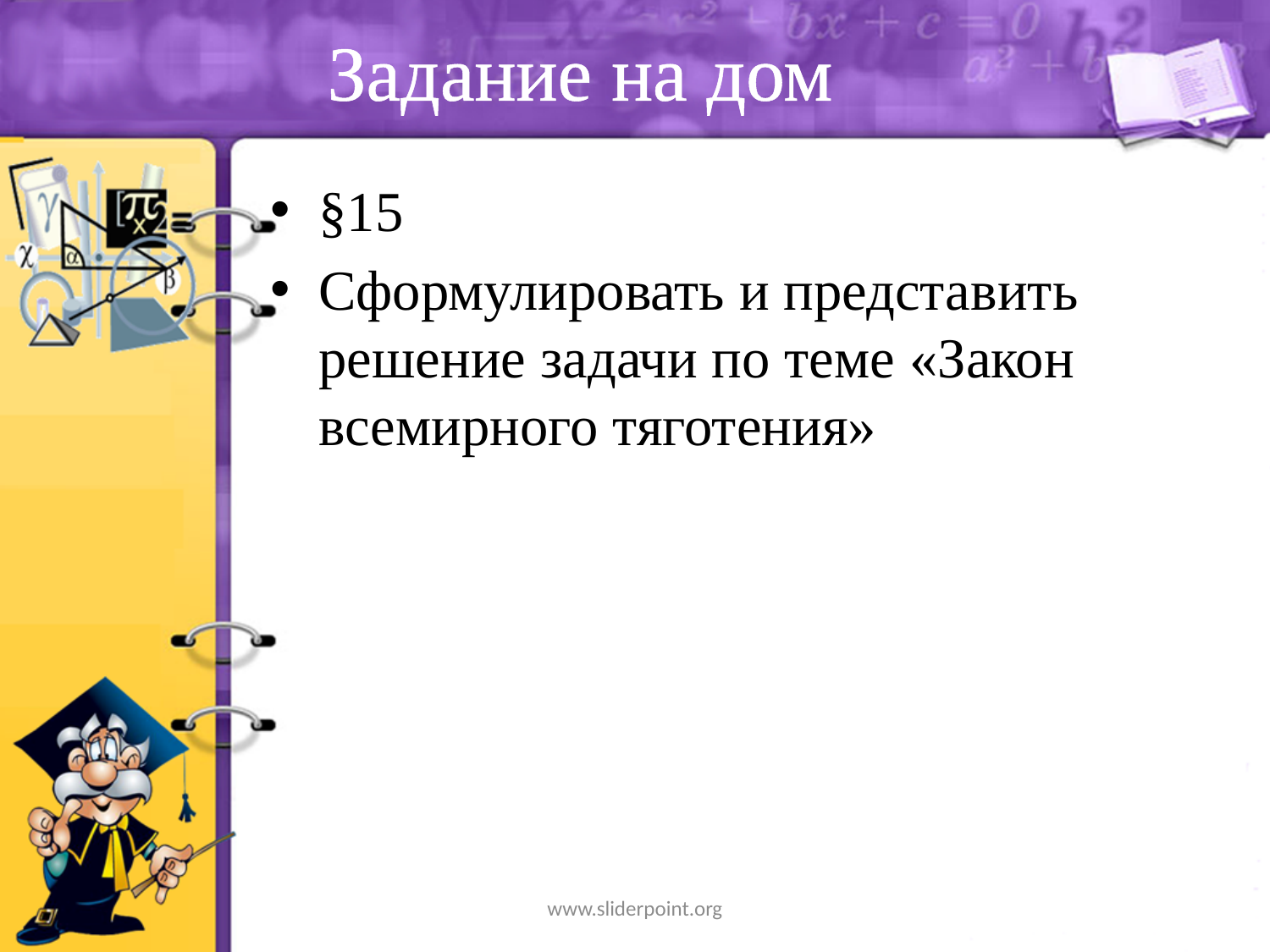

# Задание на дом
§15
Сформулировать и представить решение задачи по теме «Закон всемирного тяготения»
www.sliderpoint.org